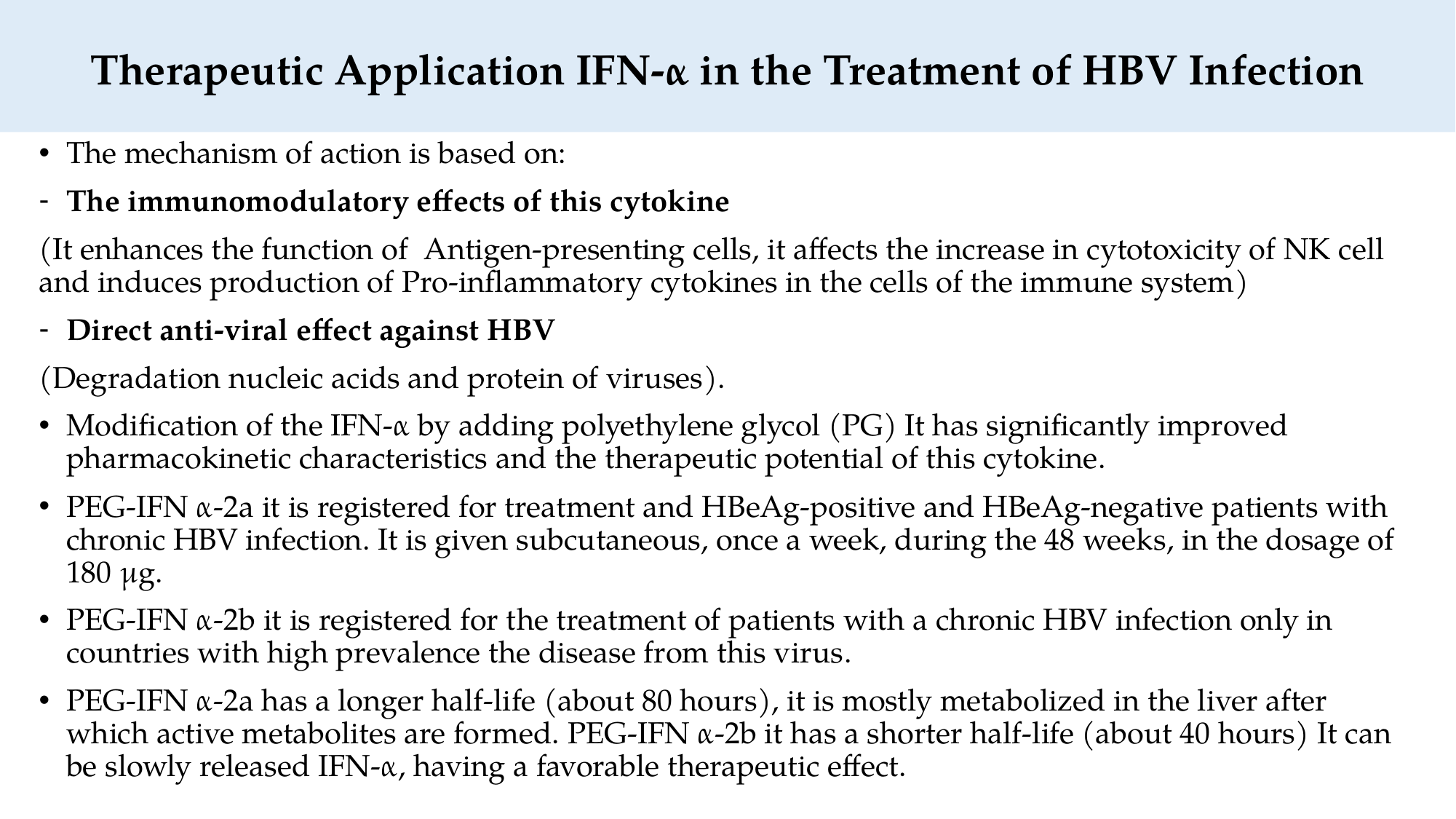

Therapeutic Application IFN-α in the Treatment of HBV Infection
The mechanism of action is based on:
The immunomodulatory effects of this cytokine
(It enhances the function of  Antigen-presenting cells, it affects the increase in cytotoxicity of NK cell and induces production of Pro-inflammatory cytokines in the cells of the immune system)
Direct anti-viral effect against HBV
(Degradation nucleic acids and protein of viruses).
Modification of the IFN-α by adding polyethylene glycol (PG) It has significantly improved pharmacokinetic characteristics and the therapeutic potential of this cytokine.
PEG-IFN α-2a it is registered for treatment and HBeAg-positive and HBeAg-negative patients with chronic HBV infection. It is given subcutaneous, once a week, during the 48 weeks, in the dosage of 180 μg.
PEG-IFN α-2b it is registered for the treatment of patients with a chronic HBV infection only in countries with high prevalence the disease from this virus.
PEG-IFN α-2a has a longer half-life (about 80 hours), it is mostly metabolized in the liver after which active metabolites are formed. PEG-IFN α-2b it has a shorter half-life (about 40 hours) It can be slowly released IFN-α, having a favorable therapeutic effect.